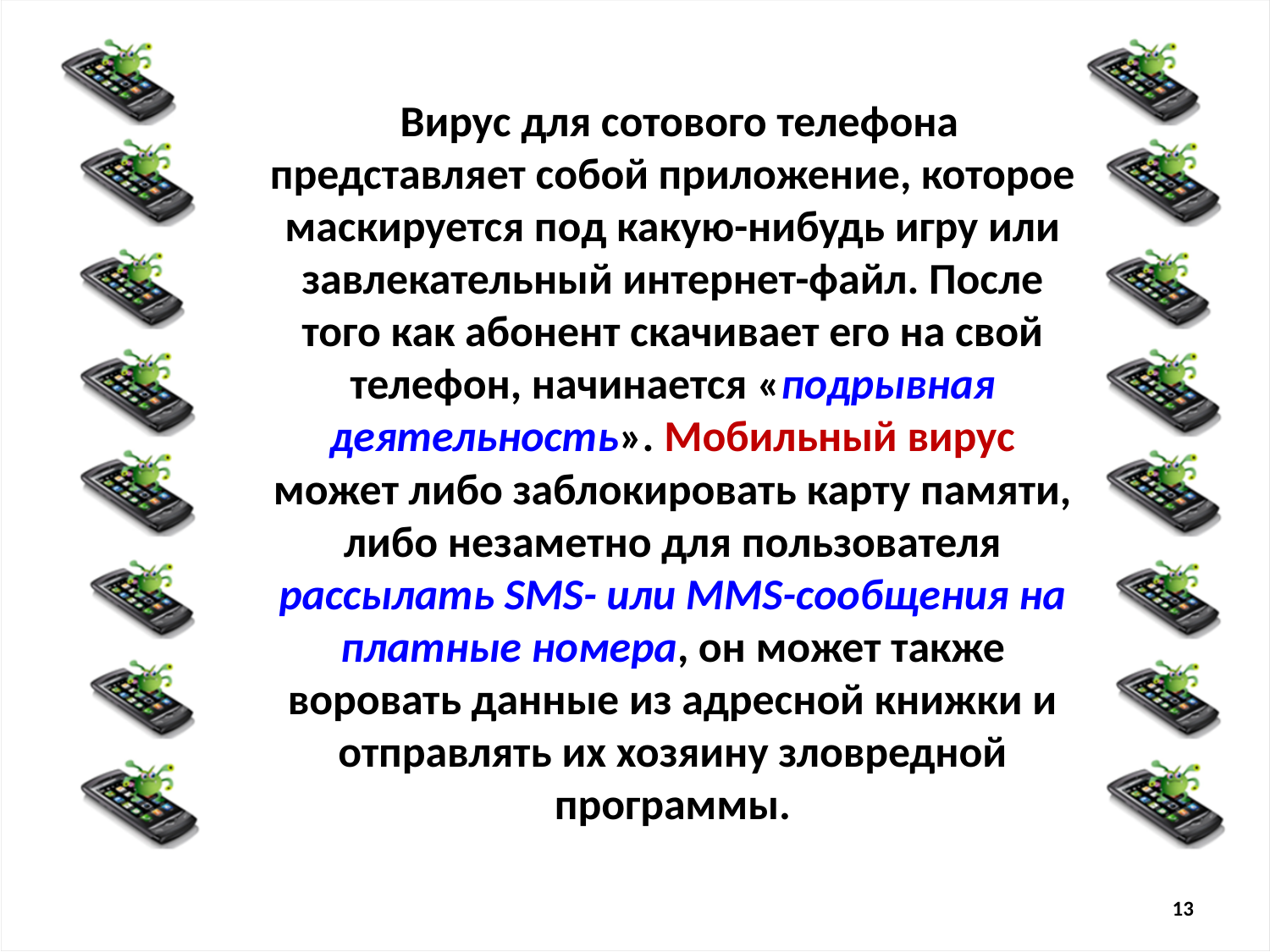

Вирус для сотового телефона представляет собой приложение, которое маскируется под какую-нибудь игру или завлекательный интернет-файл. После того как абонент скачивает его на свой телефон, начинается «подрывная деятельность». Мобильный вирус может либо заблокировать карту памяти, либо незаметно для пользователя рассылать SMS- или MMS-сообщения на платные номера, он может также воровать данные из адресной книжки и отправлять их хозяину зловредной программы.
13